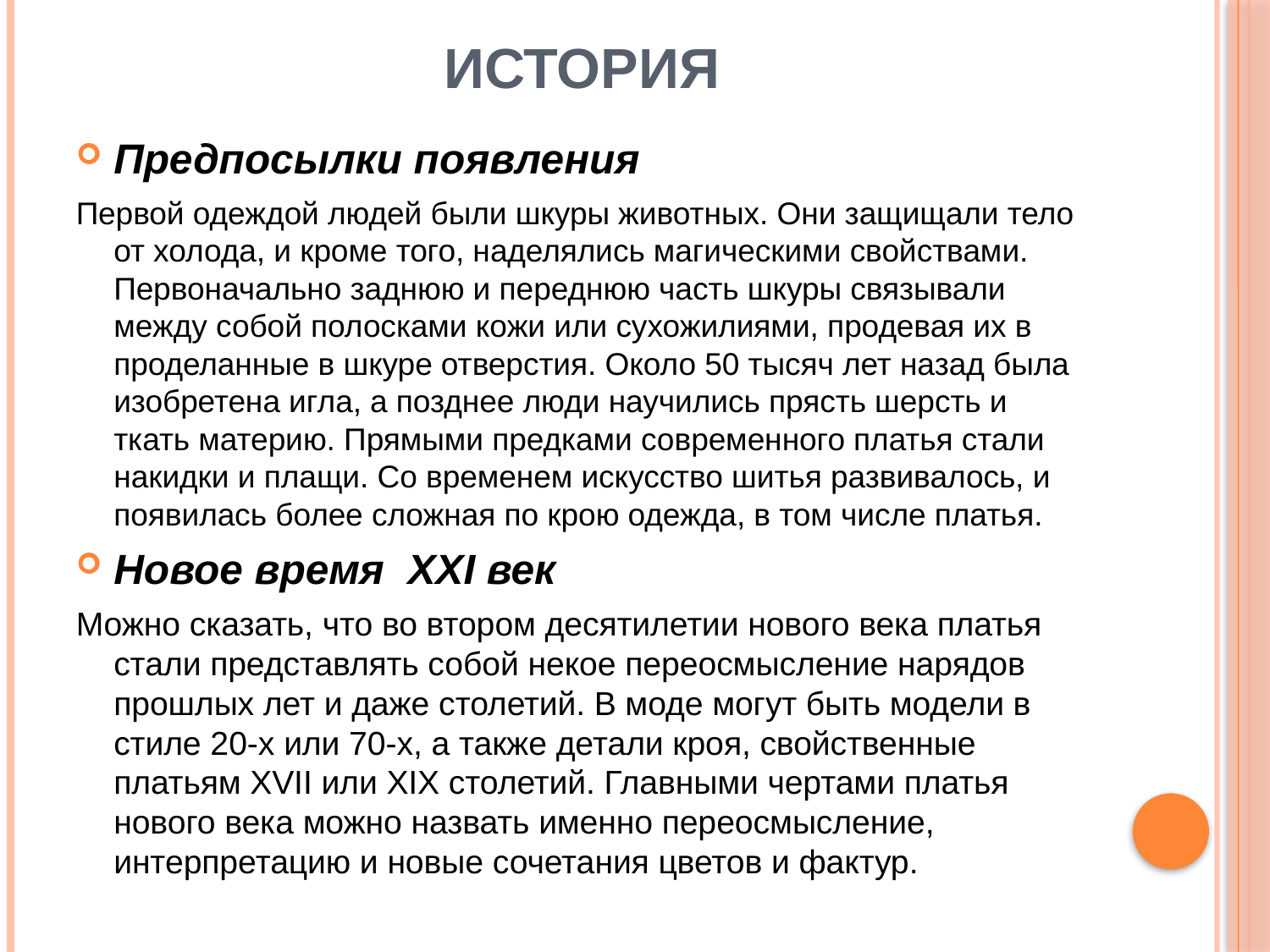

# История
Предпосылки появления
Первой одеждой людей были шкуры животных. Они защищали тело от холода, и кроме того, наделялись магическими свойствами. Первоначально заднюю и переднюю часть шкуры связывали между собой полосками кожи или сухожилиями, продевая их в проделанные в шкуре отверстия. Около 50 тысяч лет назад была изобретена игла, а позднее люди научились прясть шерсть и ткать материю. Прямыми предками современного платья стали накидки и плащи. Со временем искусство шитья развивалось, и появилась более сложная по крою одежда, в том числе платья.
Новое время  XXI век
Можно сказать, что во втором десятилетии нового века платья стали представлять собой некое переосмысление нарядов прошлых лет и даже столетий. В моде могут быть модели в стиле 20-х или 70-х, а также детали кроя, свойственные платьям XVII или XIX столетий. Главными чертами платья нового века можно назвать именно переосмысление, интерпретацию и новые сочетания цветов и фактур.